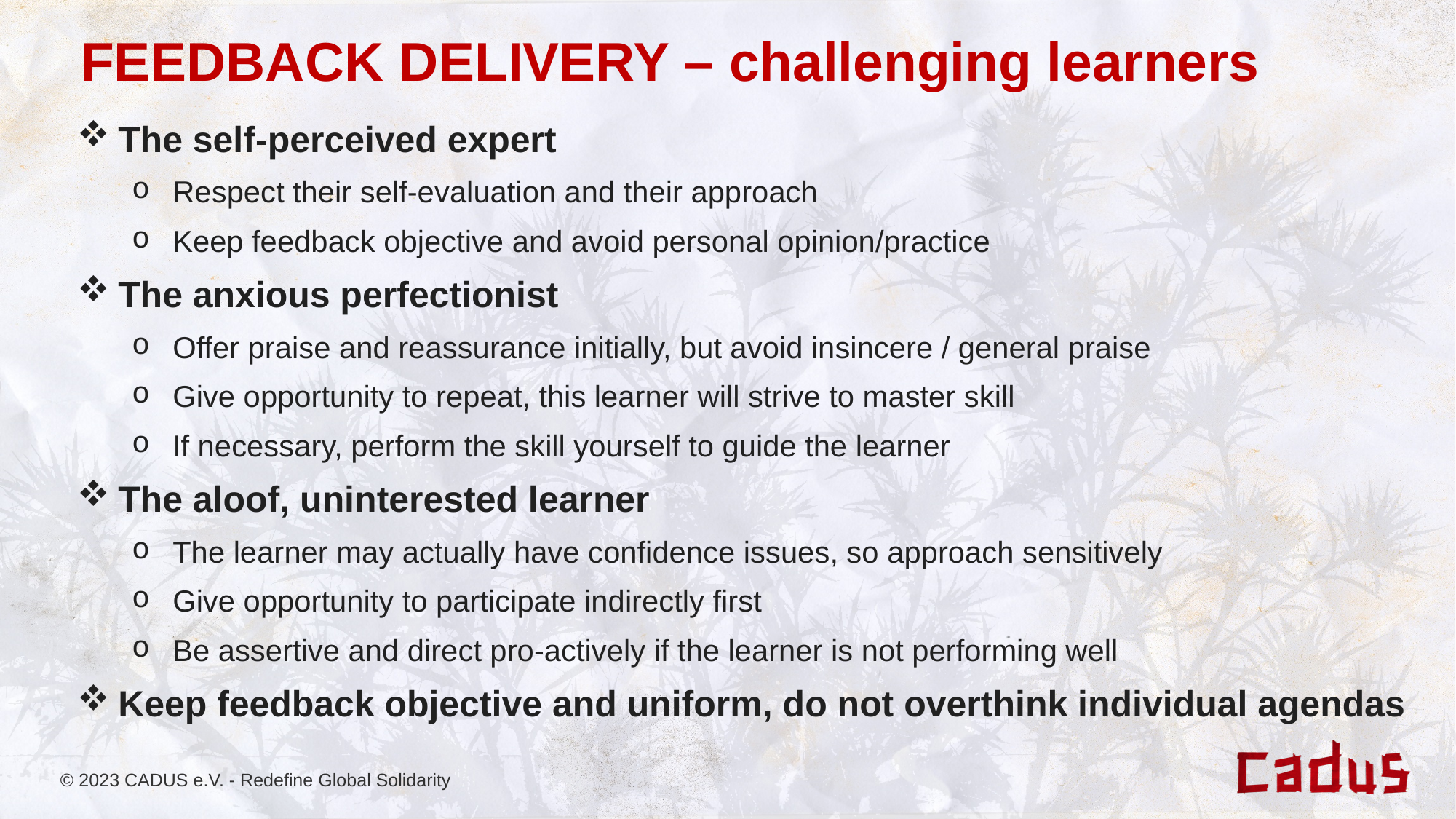

FEEDBACK DELIVERY – challenging learners
The self-perceived expert
Respect their self-evaluation and their approach
Keep feedback objective and avoid personal opinion/practice
The anxious perfectionist
Offer praise and reassurance initially, but avoid insincere / general praise
Give opportunity to repeat, this learner will strive to master skill
If necessary, perform the skill yourself to guide the learner
The aloof, uninterested learner
The learner may actually have confidence issues, so approach sensitively
Give opportunity to participate indirectly first
Be assertive and direct pro-actively if the learner is not performing well
Keep feedback objective and uniform, do not overthink individual agendas